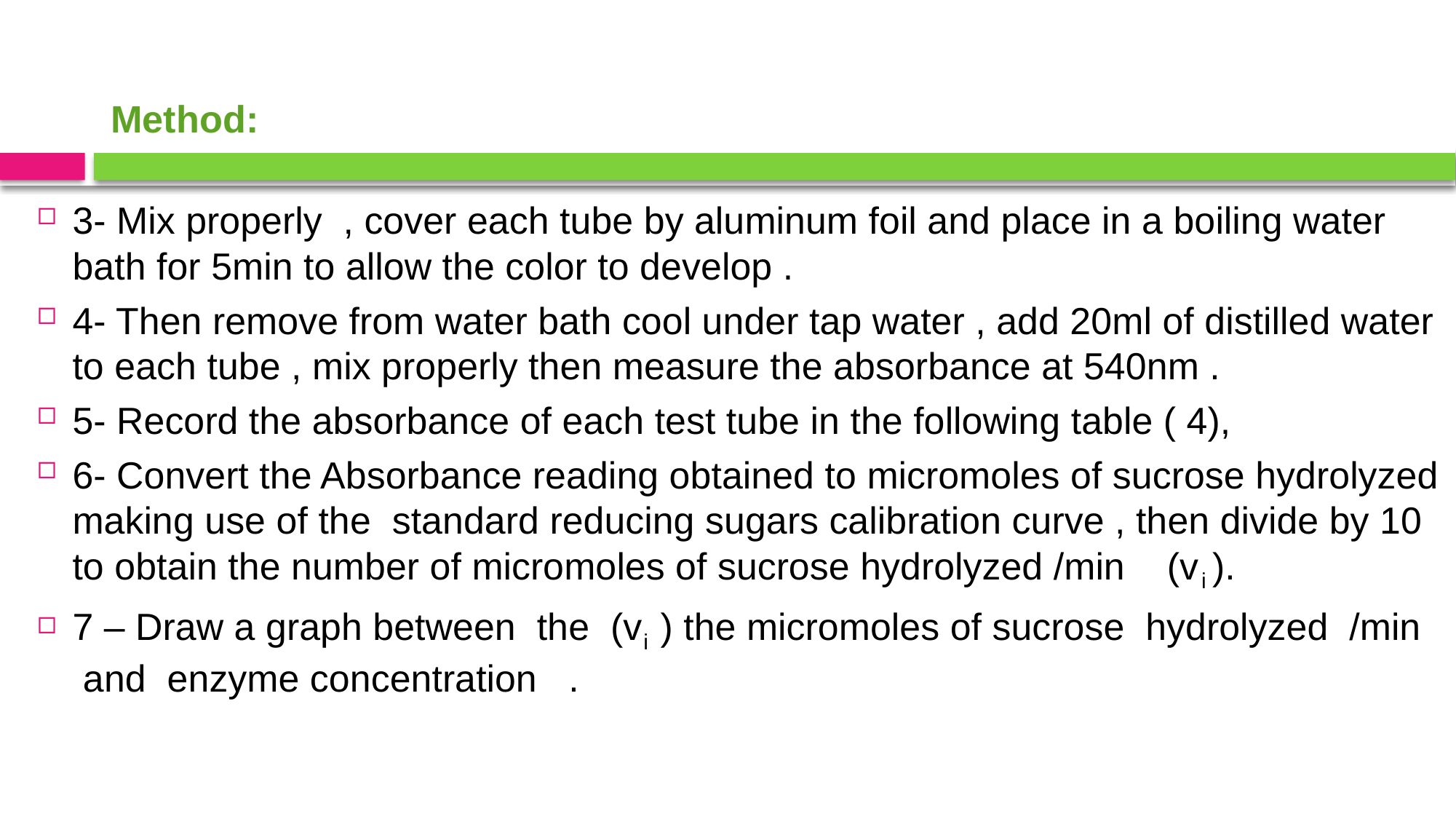

# Method:
3- Mix properly  , cover each tube by aluminum foil and place in a boiling water bath for 5min to allow the color to develop .
4- Then remove from water bath cool under tap water , add 20ml of distilled water to each tube , mix properly then measure the absorbance at 540nm .
5- Record the absorbance of each test tube in the following table ( 4),
6- Convert the Absorbance reading obtained to micromoles of sucrose hydrolyzed making use of the  standard reducing sugars calibration curve , then divide by 10 to obtain the number of micromoles of sucrose hydrolyzed /min    (vi ).
7 – Draw a graph between  the  (vi  ) the micromoles of sucrose  hydrolyzed  /min    and  enzyme concentration   .